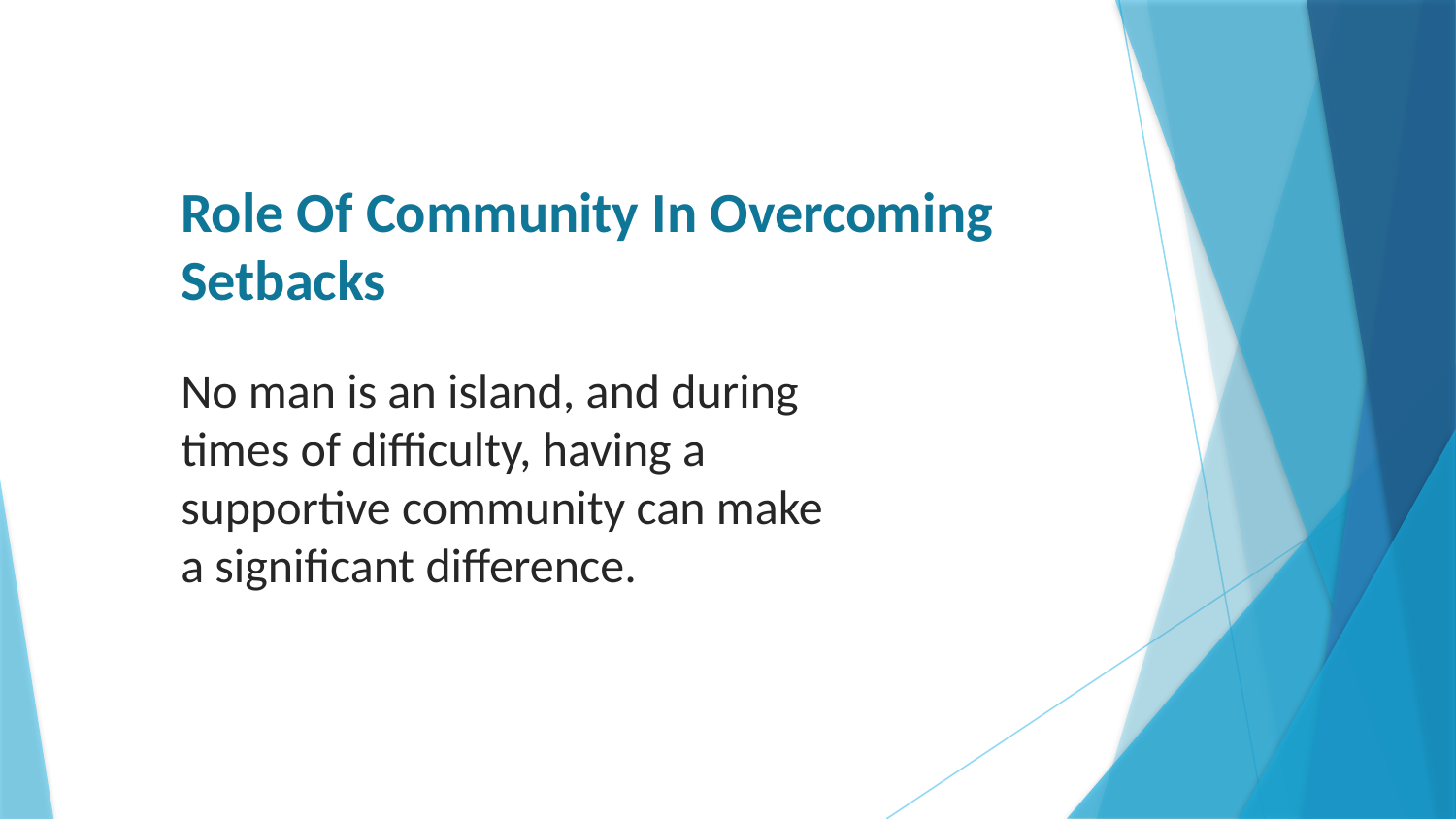

# Role Of Community In Overcoming Setbacks
No man is an island, and during times of difficulty, having a supportive community can make a significant difference.